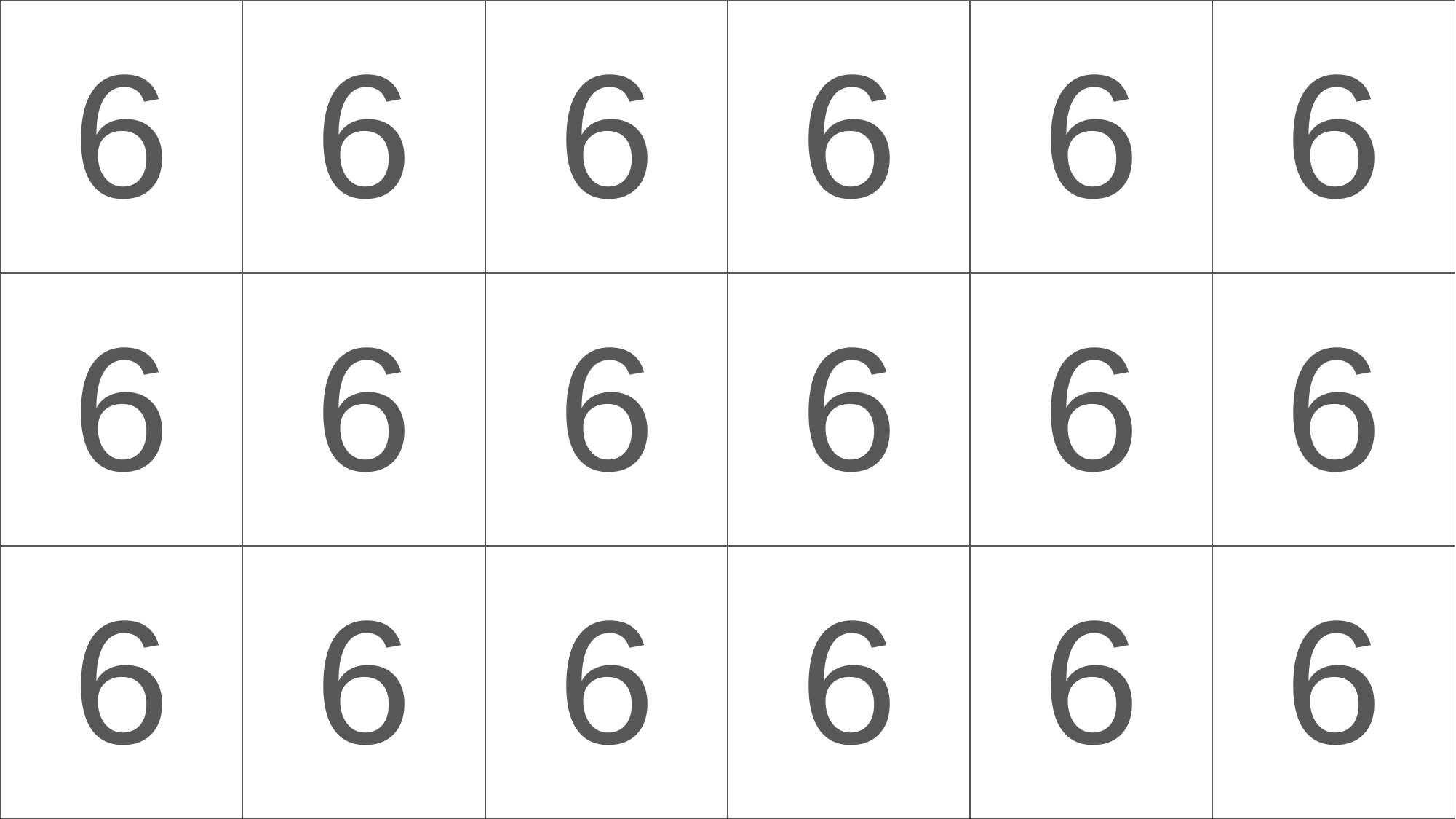

| 6 | 6 | 6 | 6 | 6 | 6 |
| --- | --- | --- | --- | --- | --- |
| 6 | 6 | 6 | 6 | 6 | 6 |
| 6 | 6 | 6 | 6 | 6 | 6 |